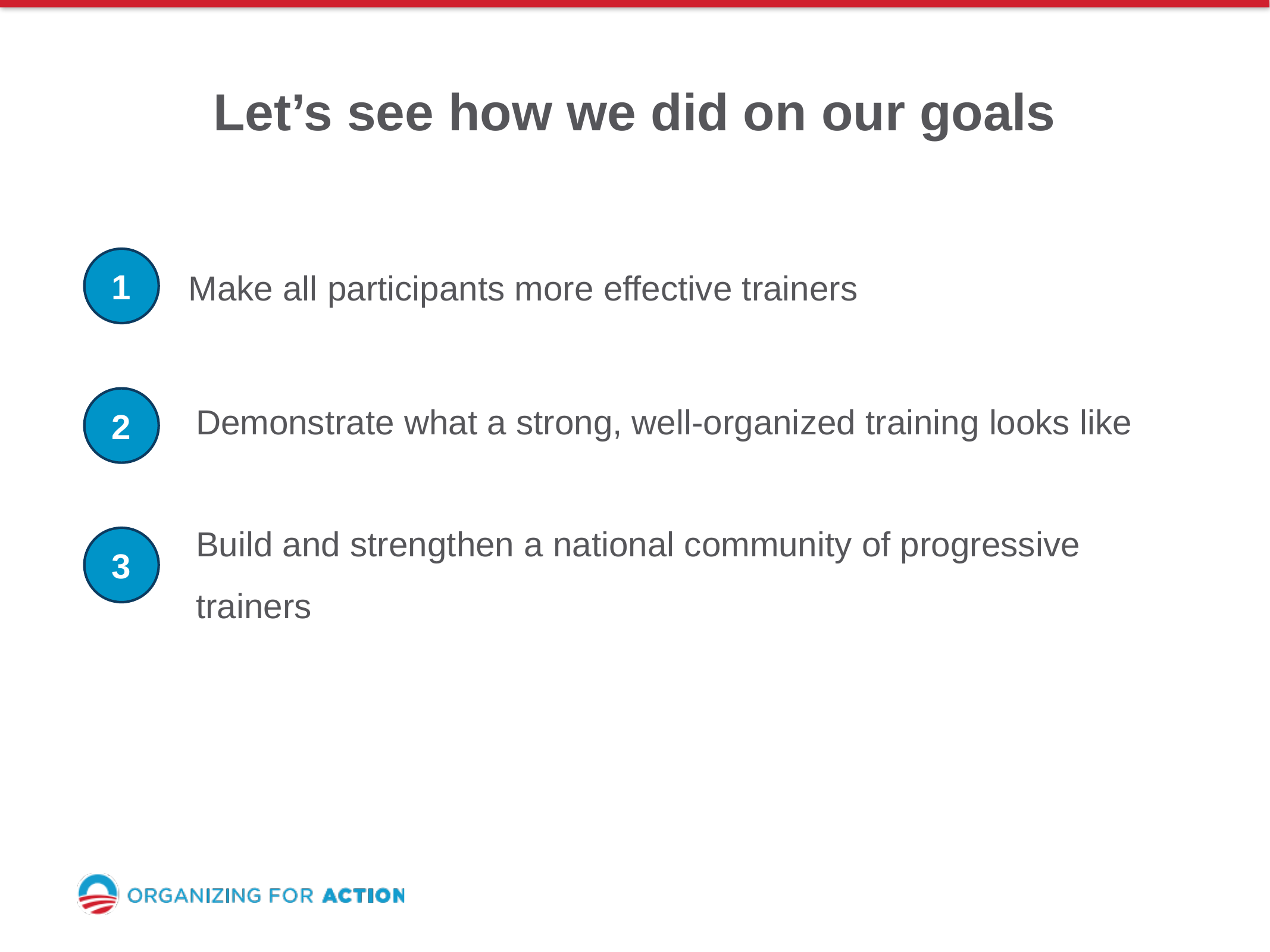

Let’s see how we did on our goals
Make all participants more effective trainers
1
Demonstrate what a strong, well-organized training looks like
2
Build and strengthen a national community of progressive trainers
3